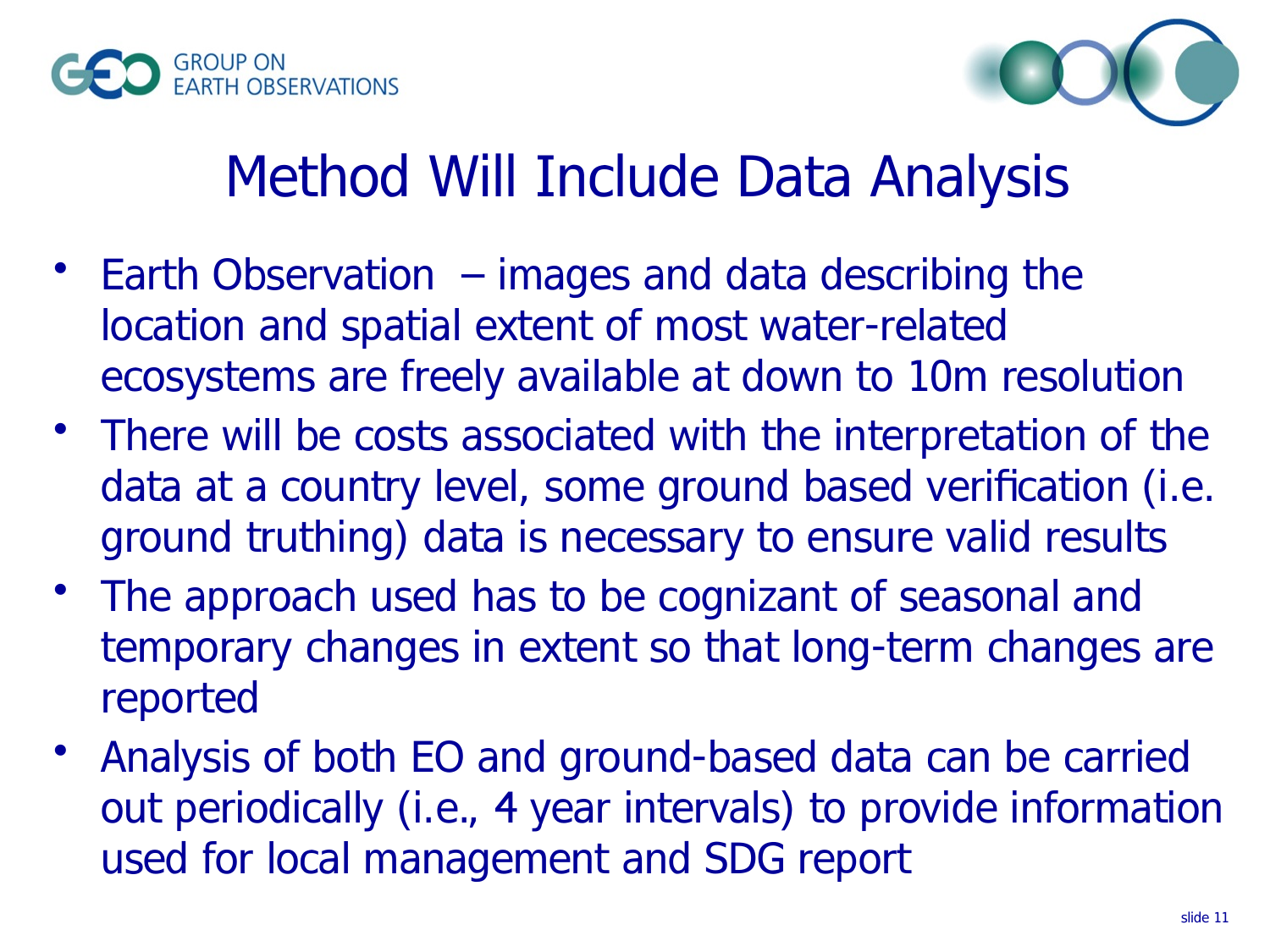

# Method Will Include Data Analysis

Earth Observation  – images and data describing the location and spatial extent of most water-related ecosystems are freely available at down to 10m resolution
There will be costs associated with the interpretation of the data at a country level, some ground based verification (i.e. ground truthing) data is necessary to ensure valid results
The approach used has to be cognizant of seasonal and temporary changes in extent so that long-term changes are reported
Analysis of both EO and ground-based data can be carried out periodically (i.e., 4 year intervals) to provide information used for local management and SDG report
slide 11